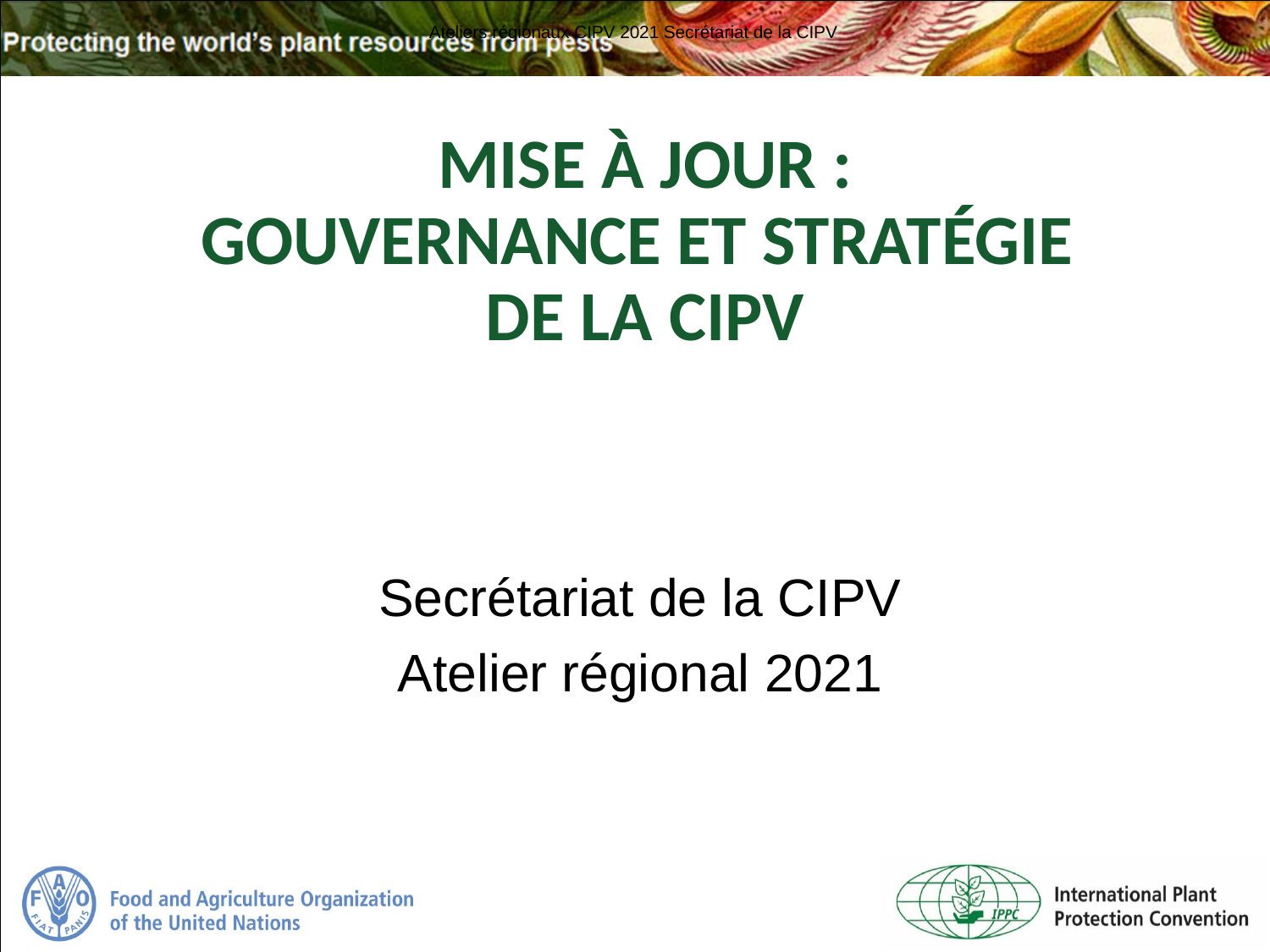

Ateliers régionaux CIPV 2021 Secrétariat de la CIPV
MISE À JOUR :
GOUVERNANCE ET STRATÉGIE
DE LA CIPV

Secrétariat de la CIPV
Atelier régional 2021